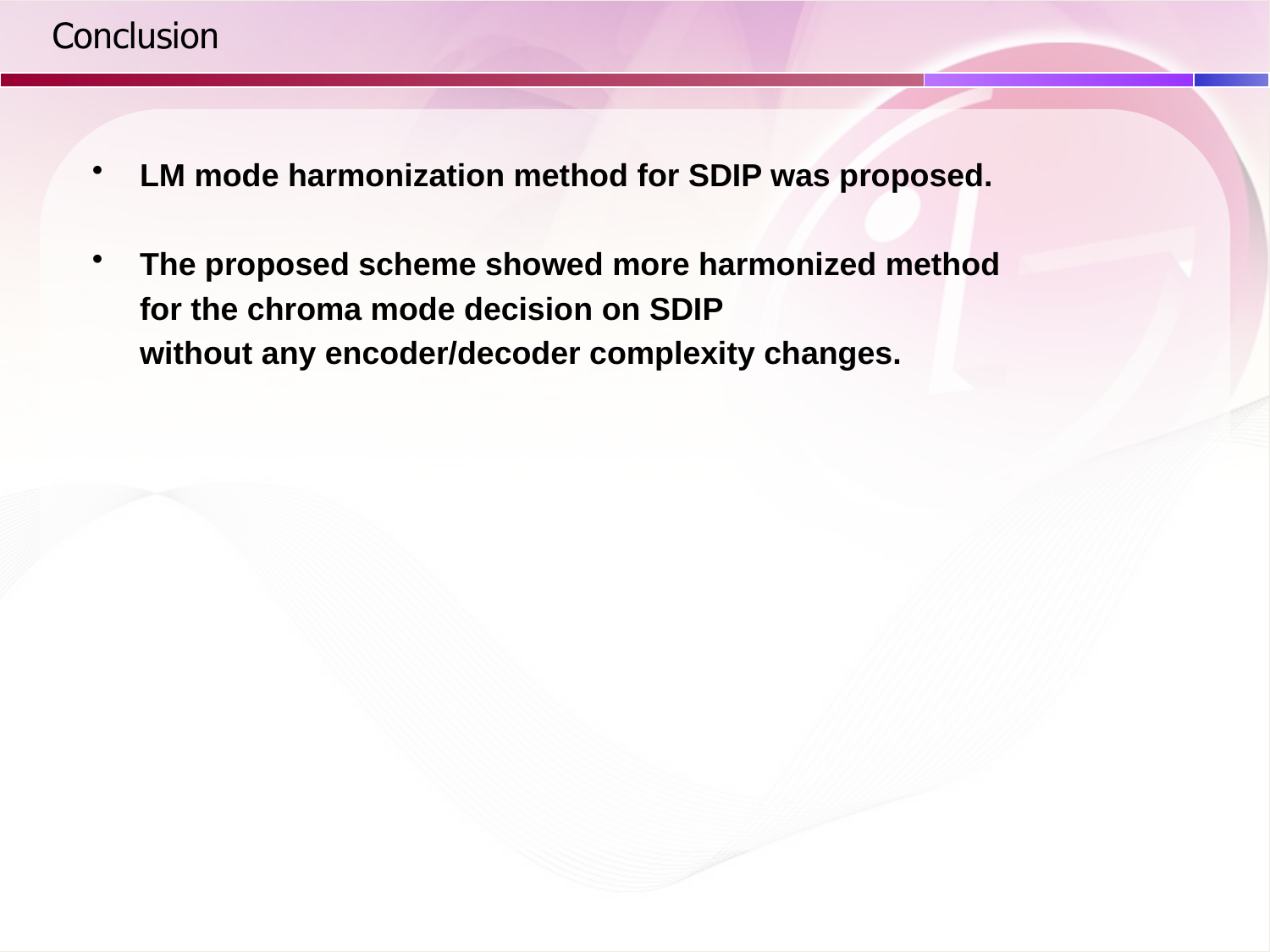

# Conclusion
LM mode harmonization method for SDIP was proposed.

The proposed scheme showed more harmonized method
	for the chroma mode decision on SDIP
	without any encoder/decoder complexity changes.